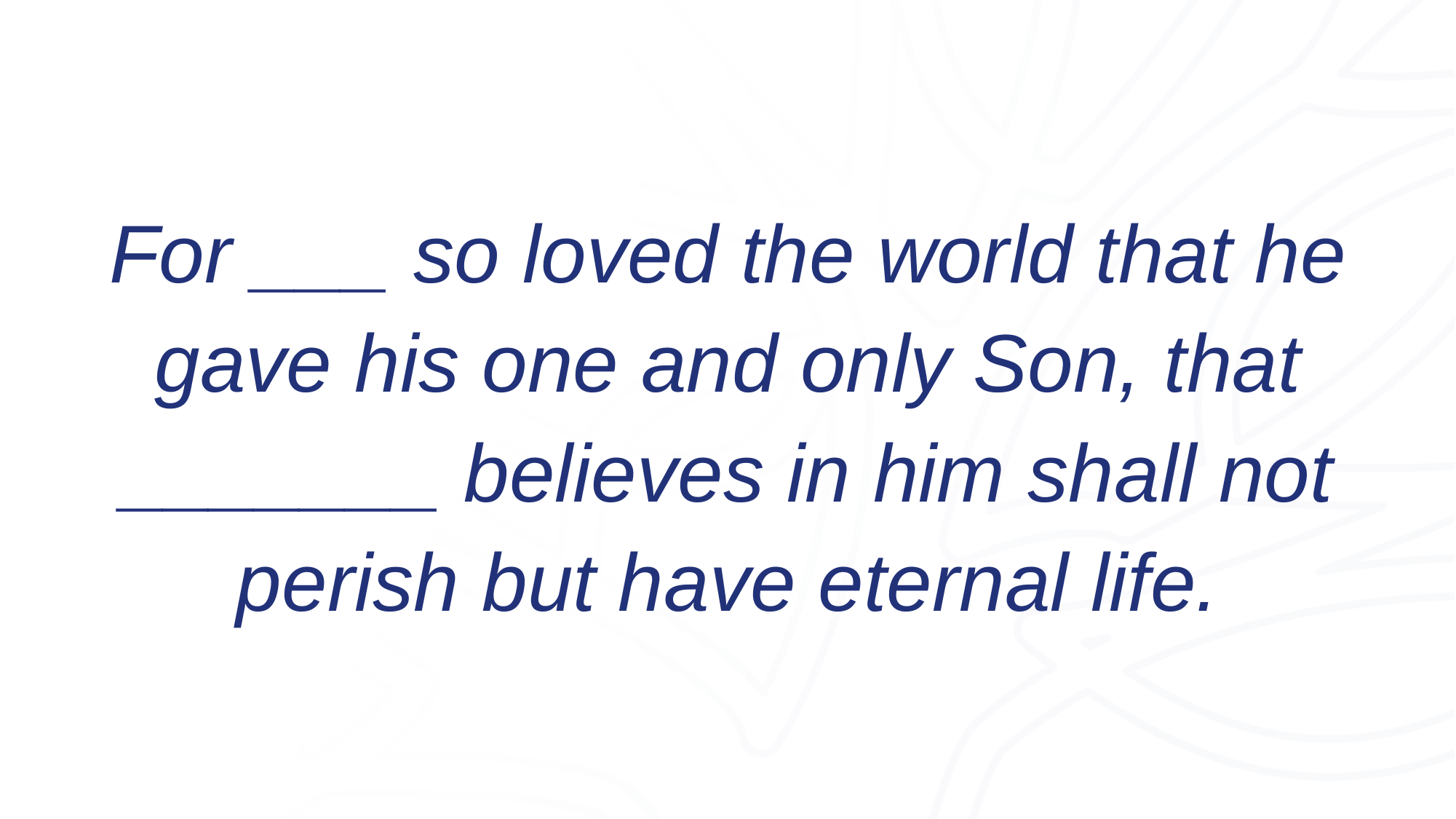

For ___ so loved the world that he gave his one and only Son, that _______ believes in him shall not perish but have eternal life.